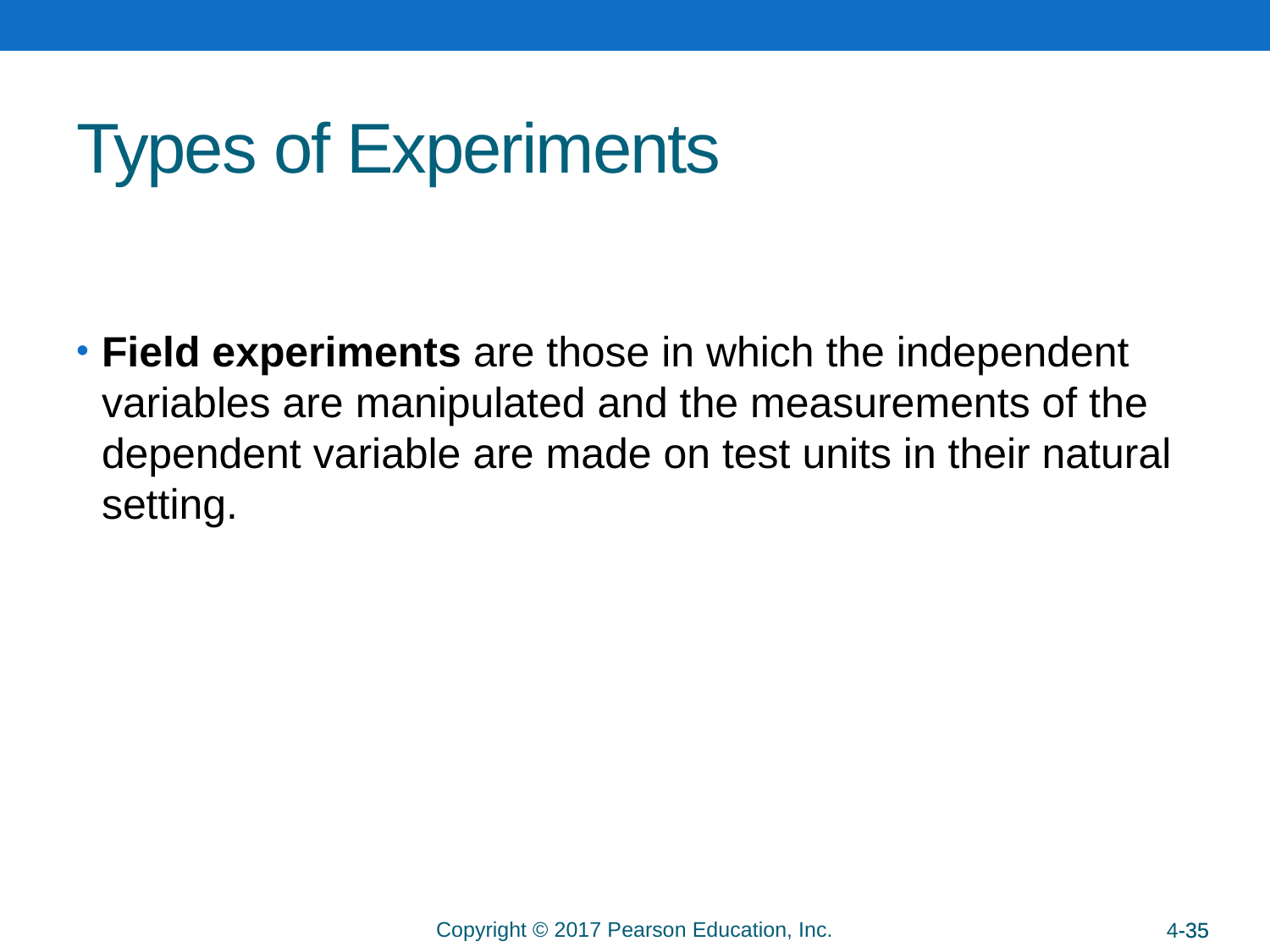

# Types of Experiments
Field experiments are those in which the independent variables are manipulated and the measurements of the dependent variable are made on test units in their natural setting.